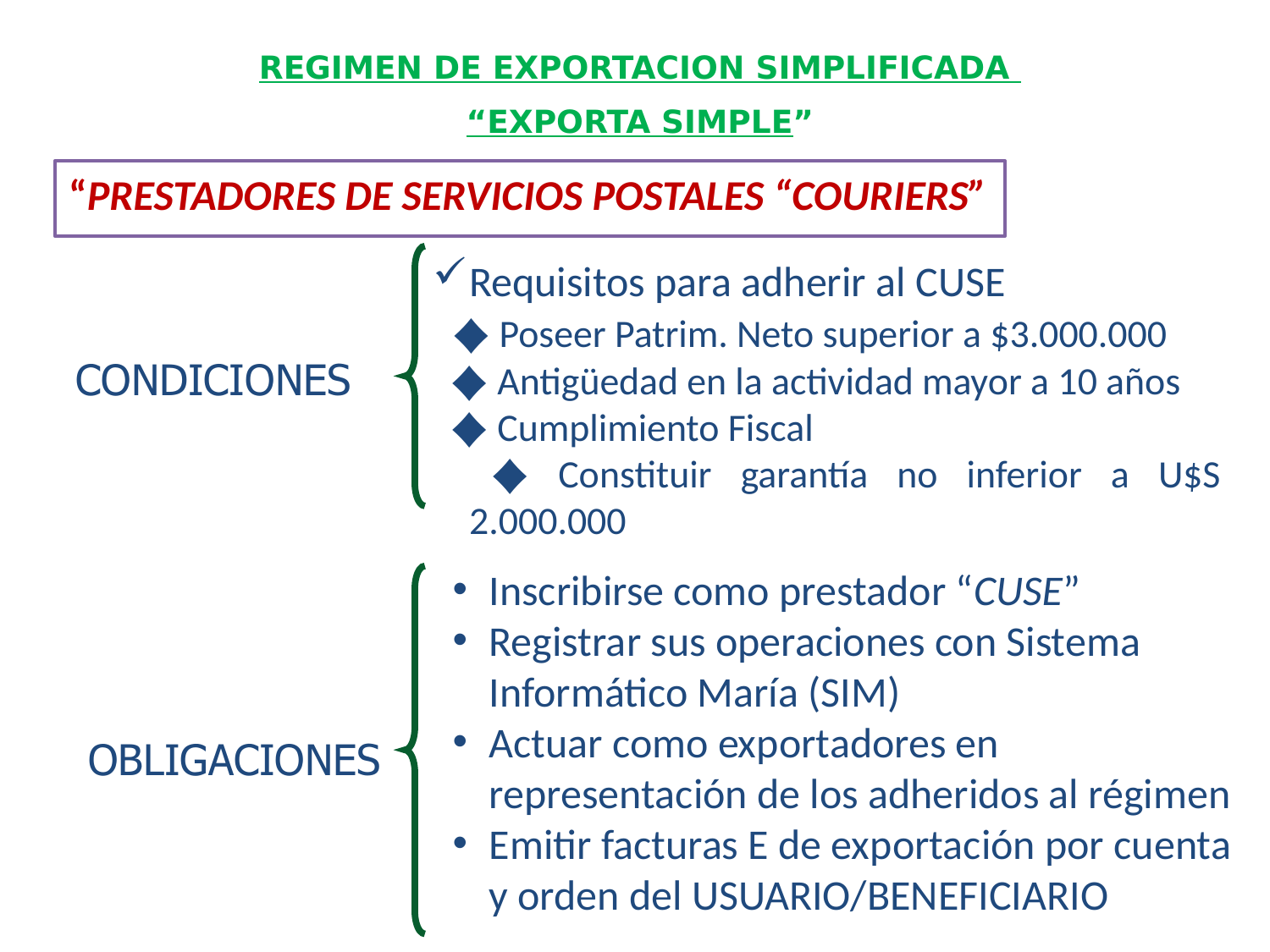

REGIMEN DE EXPORTACION SIMPLIFICADA
“EXPORTA SIMPLE”
“PRESTADORES DE SERVICIOS POSTALES “COURIERS”

Requisitos para adherir al CUSE
  ♦ Poseer Patrim. Neto superior a $3.000.000
  ♦ Antigüedad en la actividad mayor a 10 años
  ♦ Cumplimiento Fiscal
  ♦ Constituir garantía no inferior a U$S 2.000.000

CONDICIONES

Inscribirse como prestador “CUSE”
Registrar sus operaciones con Sistema Informático María (SIM)
Actuar como exportadores en representación de los adheridos al régimen
Emitir facturas E de exportación por cuenta y orden del USUARIO/BENEFICIARIO

OBLIGACIONES